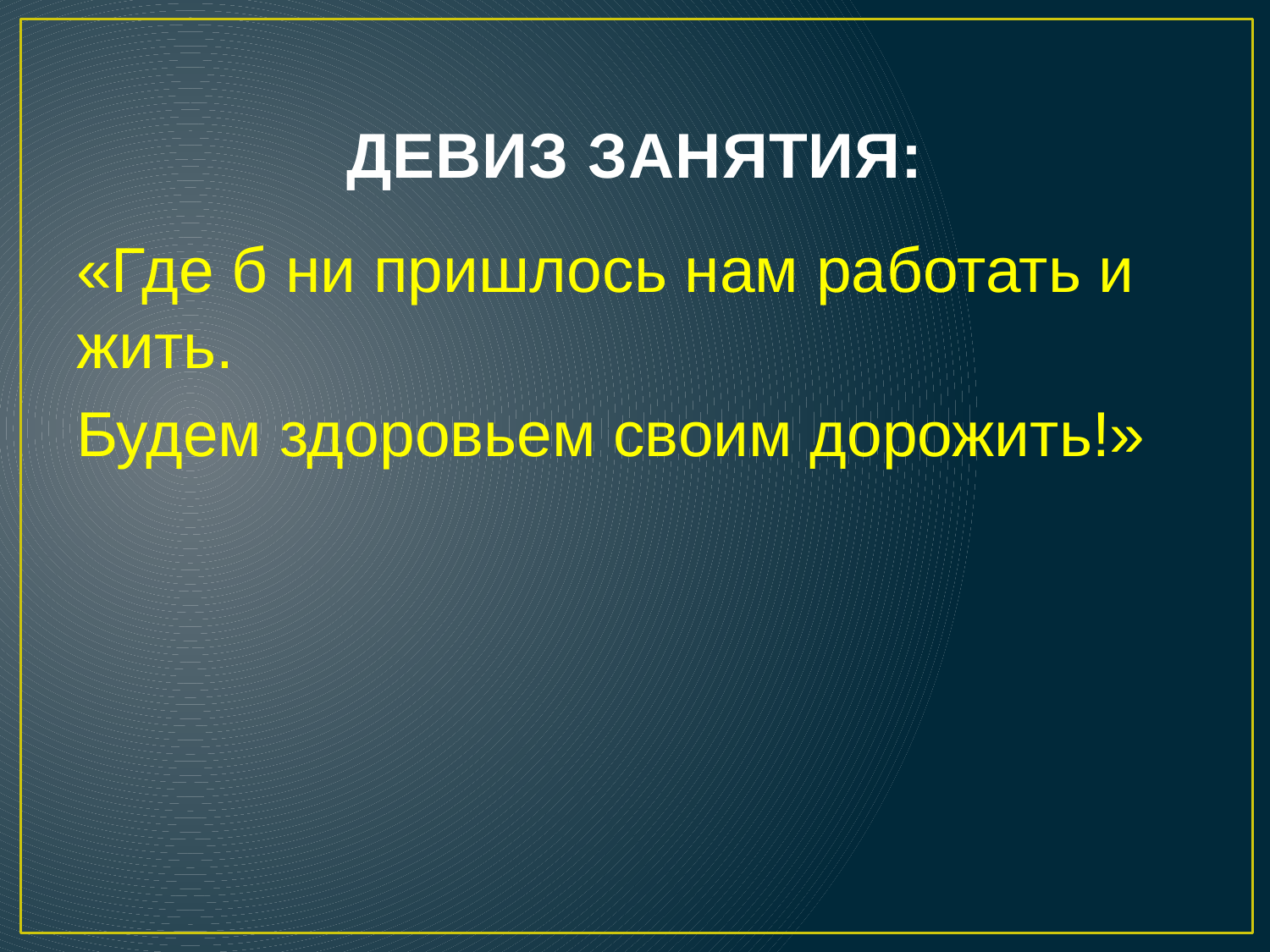

# ДЕВИЗ ЗАНЯТИЯ:
«Где б ни пришлось нам работать и жить.
Будем здоровьем своим дорожить!»